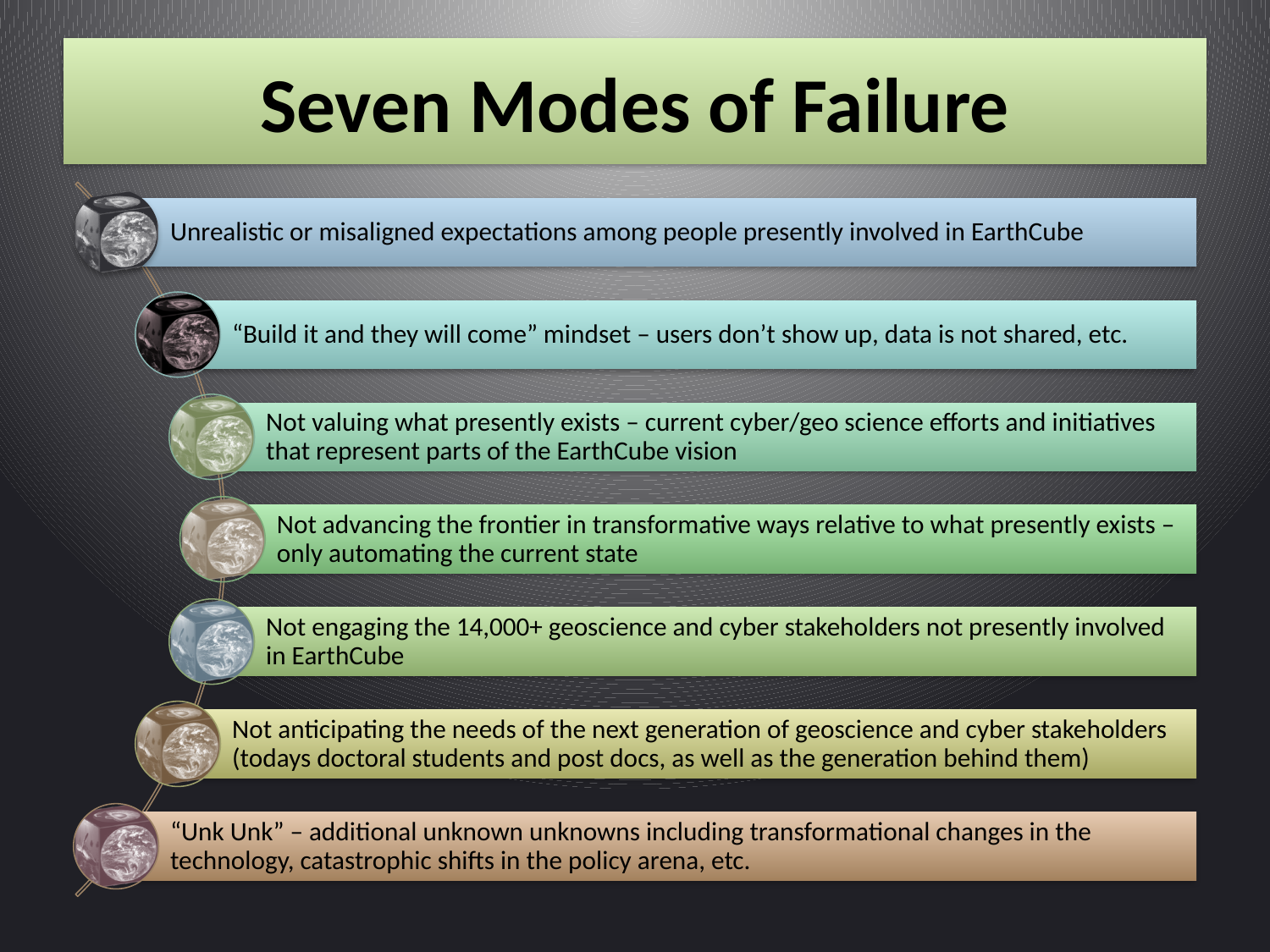

# Seven Modes of Failure
Unrealistic or misaligned expectations among people presently involved in EarthCube
“Build it and they will come” mindset – users don’t show up, data is not shared, etc.
Not valuing what presently exists – current cyber/geo science efforts and initiatives that represent parts of the EarthCube vision
Not advancing the frontier in transformative ways relative to what presently exists – only automating the current state
Not engaging the 14,000+ geoscience and cyber stakeholders not presently involved in EarthCube
Not anticipating the needs of the next generation of geoscience and cyber stakeholders (todays doctoral students and post docs, as well as the generation behind them)
“Unk Unk” – additional unknown unknowns including transformational changes in the technology, catastrophic shifts in the policy arena, etc.